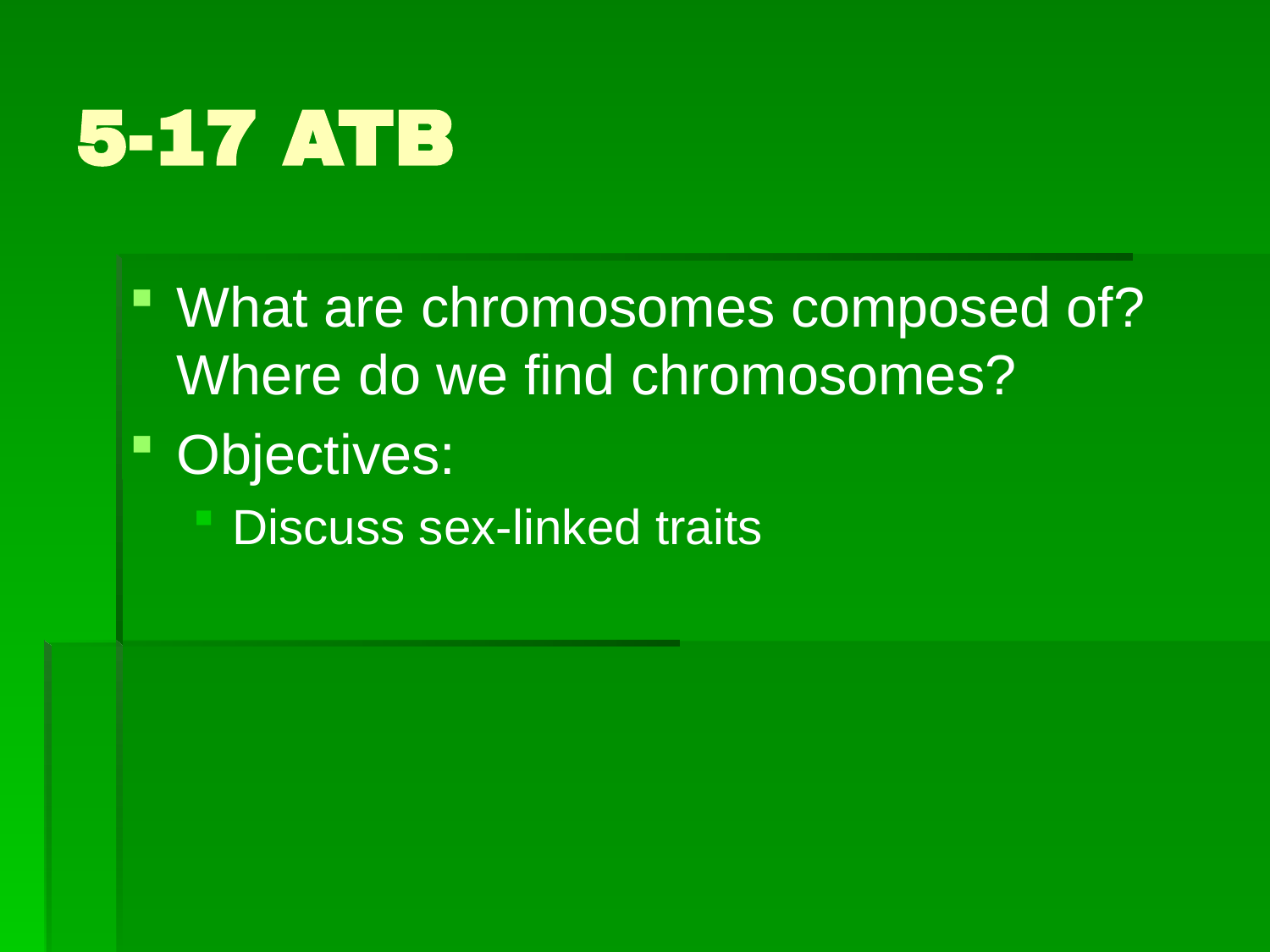

# 5-17 ATB
What are chromosomes composed of?  Where do we find chromosomes?
Objectives:
Discuss sex-linked traits